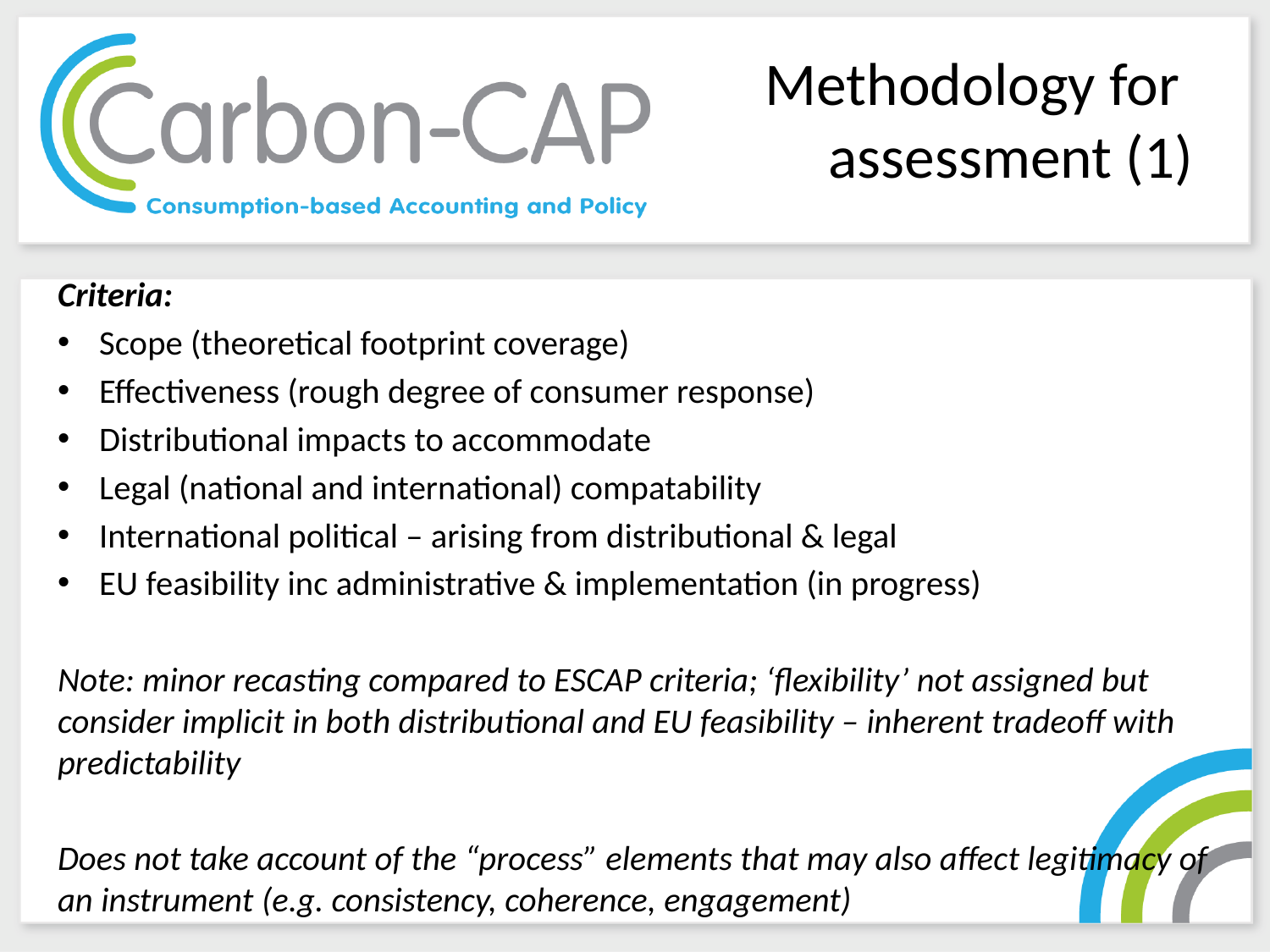

# Methodology for assessment (1)
Criteria:
Scope (theoretical footprint coverage)
Effectiveness (rough degree of consumer response)
Distributional impacts to accommodate
Legal (national and international) compatability
International political – arising from distributional & legal
EU feasibility inc administrative & implementation (in progress)

Note: minor recasting compared to ESCAP criteria; ‘flexibility’ not assigned but consider implicit in both distributional and EU feasibility – inherent tradeoff with predictability

Does not take account of the “process” elements that may also affect legitimacy of an instrument (e.g. consistency, coherence, engagement)